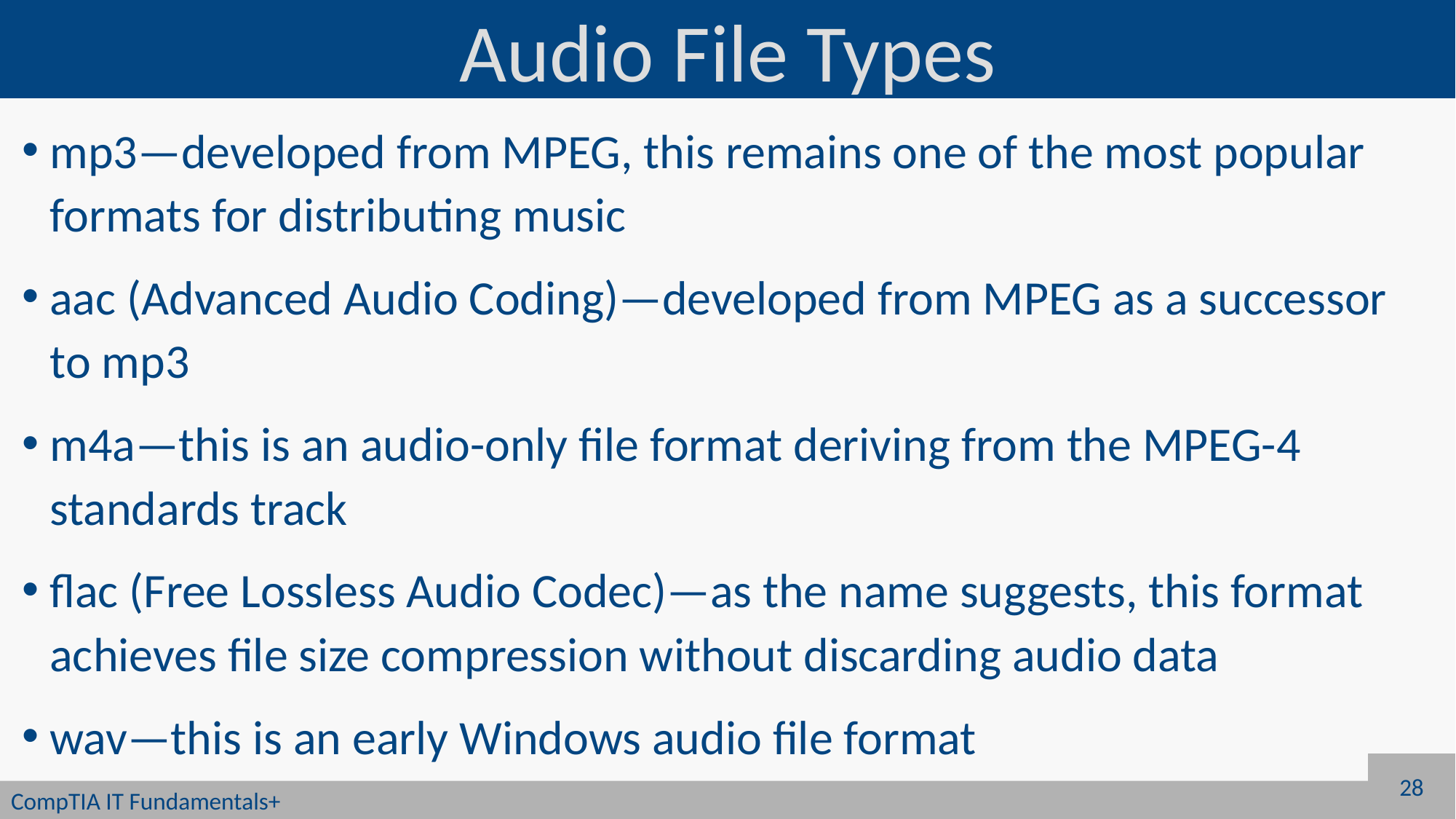

# Audio File Types
mp3—developed from MPEG, this remains one of the most popular formats for distributing music
aac (Advanced Audio Coding)—developed from MPEG as a successor to mp3
m4a—this is an audio-only file format deriving from the MPEG-4 standards track
flac (Free Lossless Audio Codec)—as the name suggests, this format achieves file size compression without discarding audio data
wav—this is an early Windows audio file format
28
CompTIA IT Fundamentals+